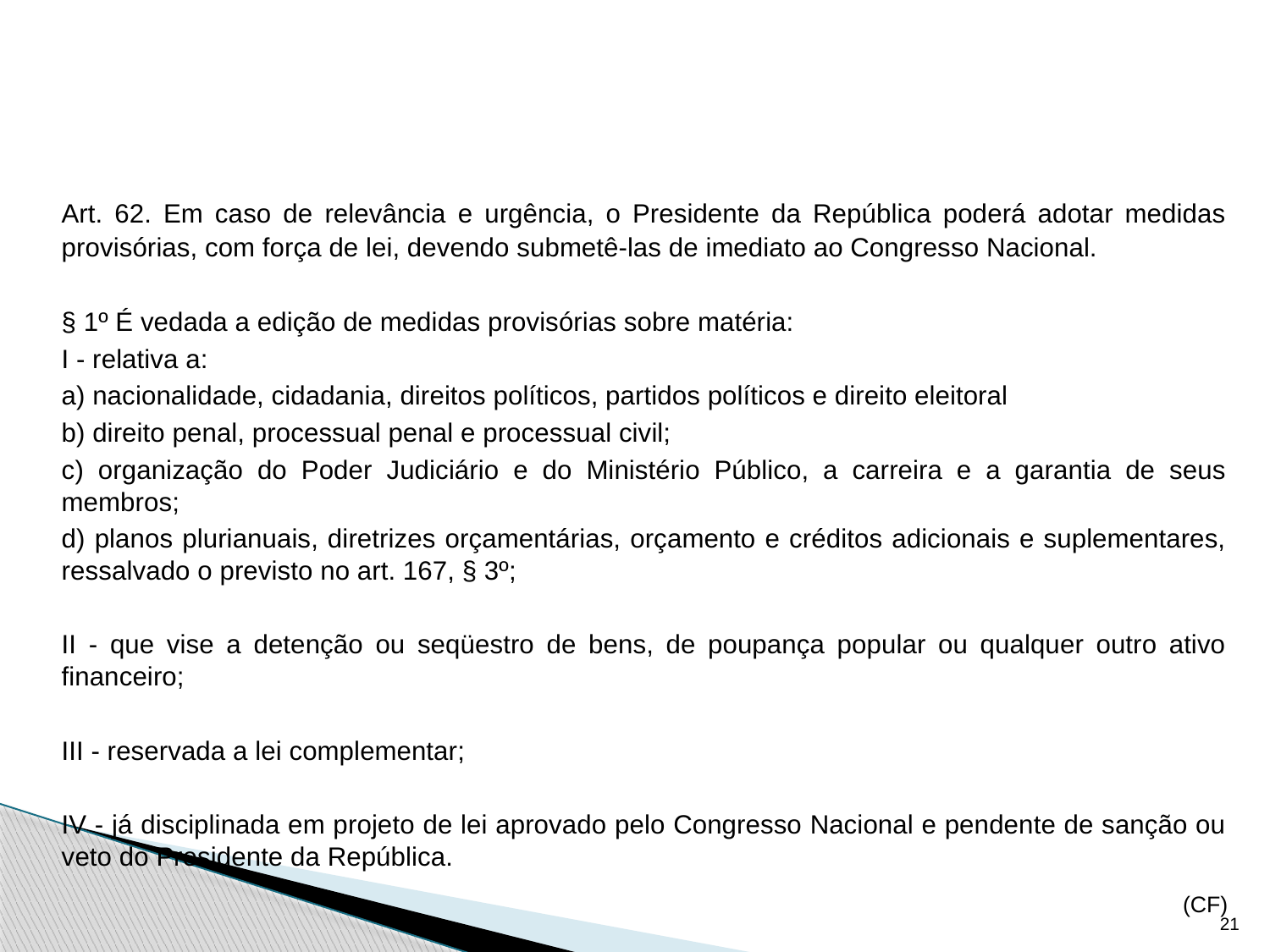

Art. 62. Em caso de relevância e urgência, o Presidente da República poderá adotar medidas provisórias, com força de lei, devendo submetê-las de imediato ao Congresso Nacional.

	§ 1º É vedada a edição de medidas provisórias sobre matéria:
	I - relativa a:
	a) nacionalidade, cidadania, direitos políticos, partidos políticos e direito eleitoral
	b) direito penal, processual penal e processual civil;
	c) organização do Poder Judiciário e do Ministério Público, a carreira e a garantia de seus membros;
	d) planos plurianuais, diretrizes orçamentárias, orçamento e créditos adicionais e suplementares, ressalvado o previsto no art. 167, § 3º;

	II - que vise a detenção ou seqüestro de bens, de poupança popular ou qualquer outro ativo financeiro;

	III - reservada a lei complementar;

	IV - já disciplinada em projeto de lei aprovado pelo Congresso Nacional e pendente de sanção ou veto do Presidente da República.
(CF)

21